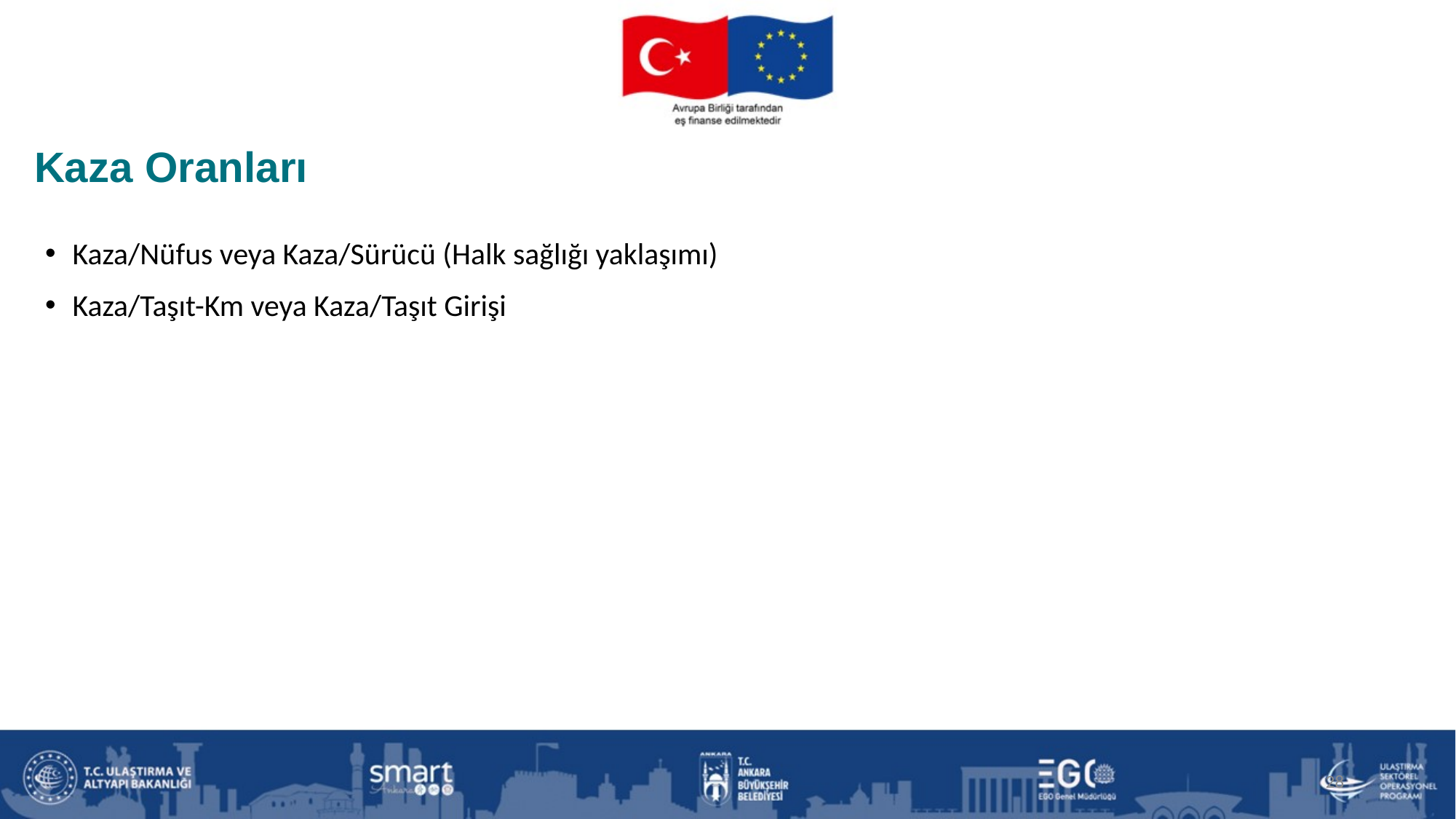

Kaza Oranları

Kaza/Nüfus veya Kaza/Sürücü (Halk sağlığı yaklaşımı)
Kaza/Taşıt-Km veya Kaza/Taşıt Girişi

28